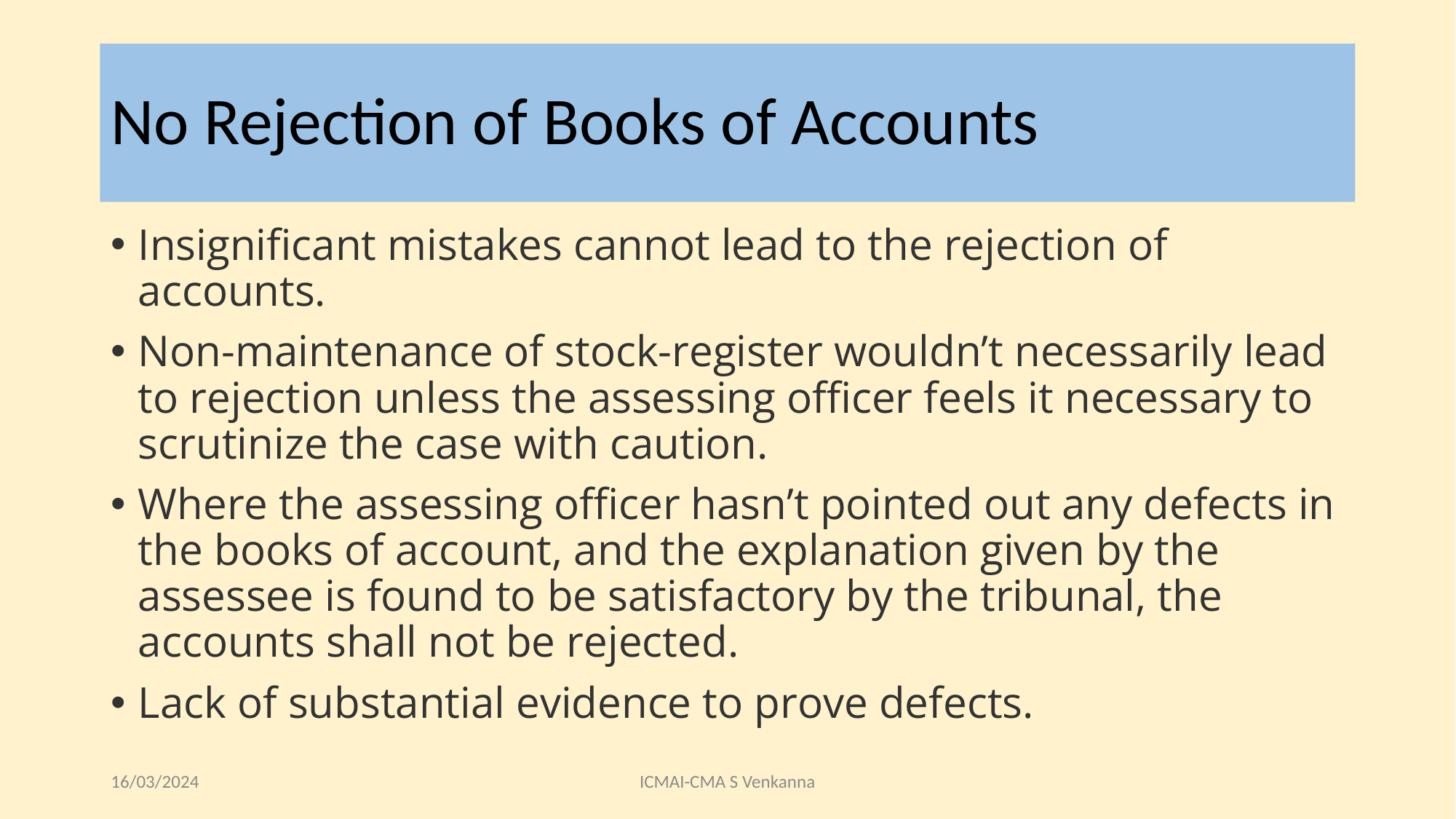

# No Rejection of Books of Accounts
Insignificant mistakes cannot lead to the rejection of accounts.
Non-maintenance of stock-register wouldn’t necessarily lead to rejection unless the assessing officer feels it necessary to scrutinize the case with caution.
Where the assessing officer hasn’t pointed out any defects in the books of account, and the explanation given by the assessee is found to be satisfactory by the tribunal, the accounts shall not be rejected.
Lack of substantial evidence to prove defects.

16/03/2024
ICMAI-CMA S Venkanna